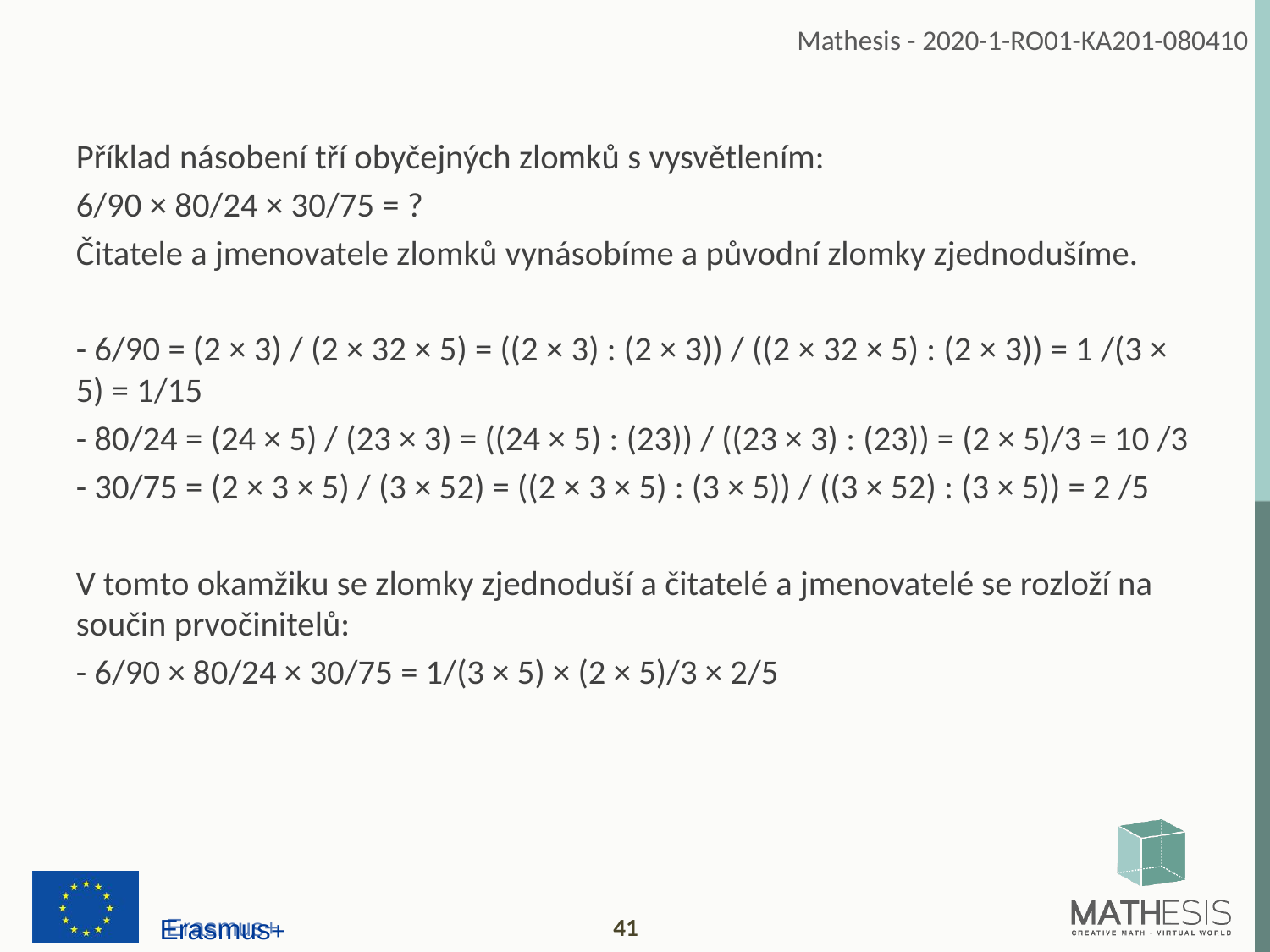

Příklad násobení tří obyčejných zlomků s vysvětlením:
6/90 × 80/24 × 30/75 = ?
Čitatele a jmenovatele zlomků vynásobíme a původní zlomky zjednodušíme.

- 6/90 = (2 × 3) / (2 × 32 × 5) = ((2 × 3) : (2 × 3)) / ((2 × 32 × 5) : (2 × 3)) = 1 /(3 × 5) = 1/15
- 80/24 = (24 × 5) / (23 × 3) = ((24 × 5) : (23)) / ((23 × 3) : (23)) = (2 × 5)/3 = 10 /3
- 30/75 = (2 × 3 × 5) / (3 × 52) = ((2 × 3 × 5) : (3 × 5)) / ((3 × 52) : (3 × 5)) = 2 /5

V tomto okamžiku se zlomky zjednoduší a čitatelé a jmenovatelé se rozloží na součin prvočinitelů:
- 6/90 × 80/24 × 30/75 = 1/(3 × 5) × (2 × 5)/3 × 2/5